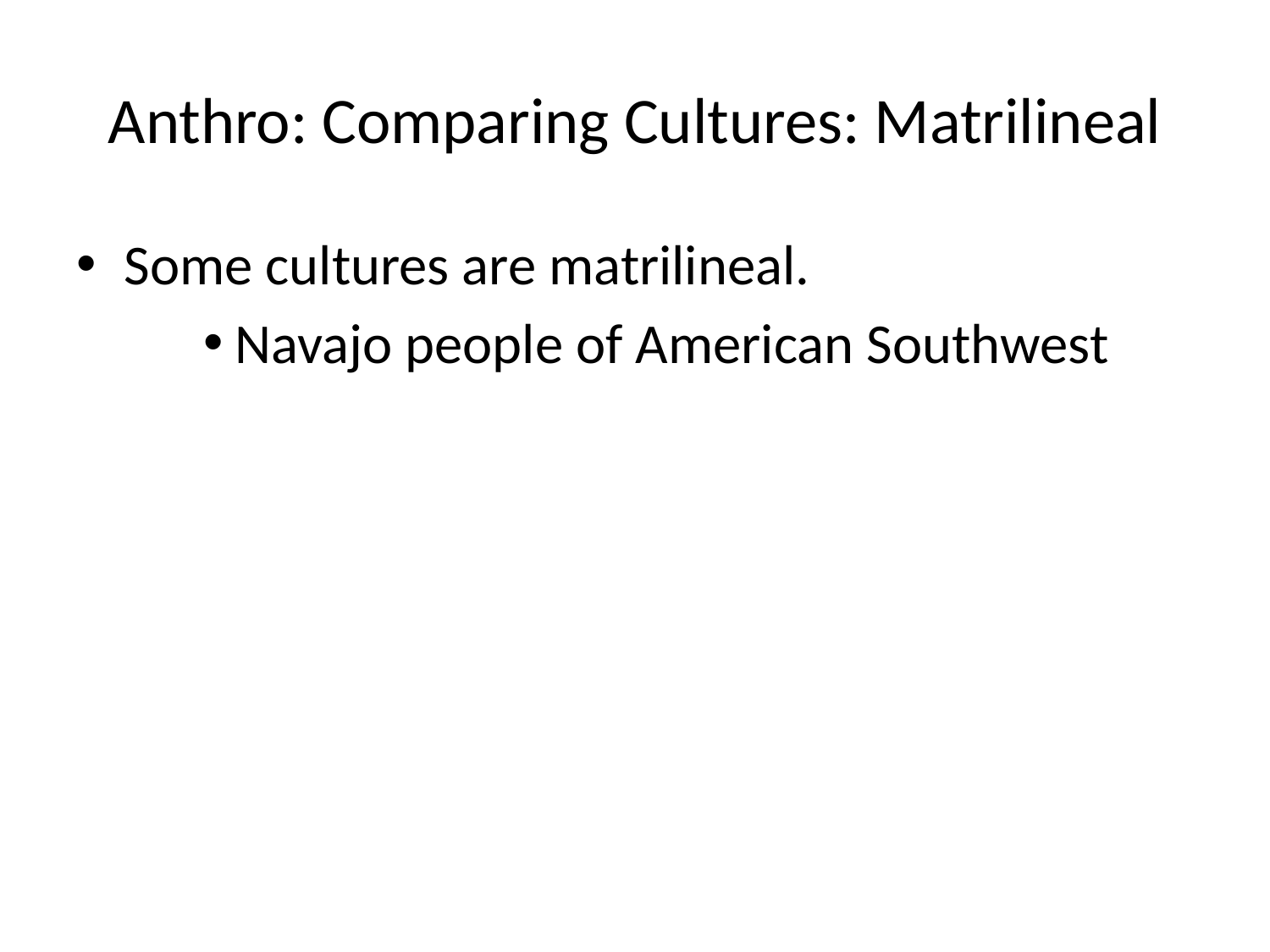

# Anthro: Comparing Cultures: Matrilineal
Some cultures are matrilineal.
Navajo people of American Southwest